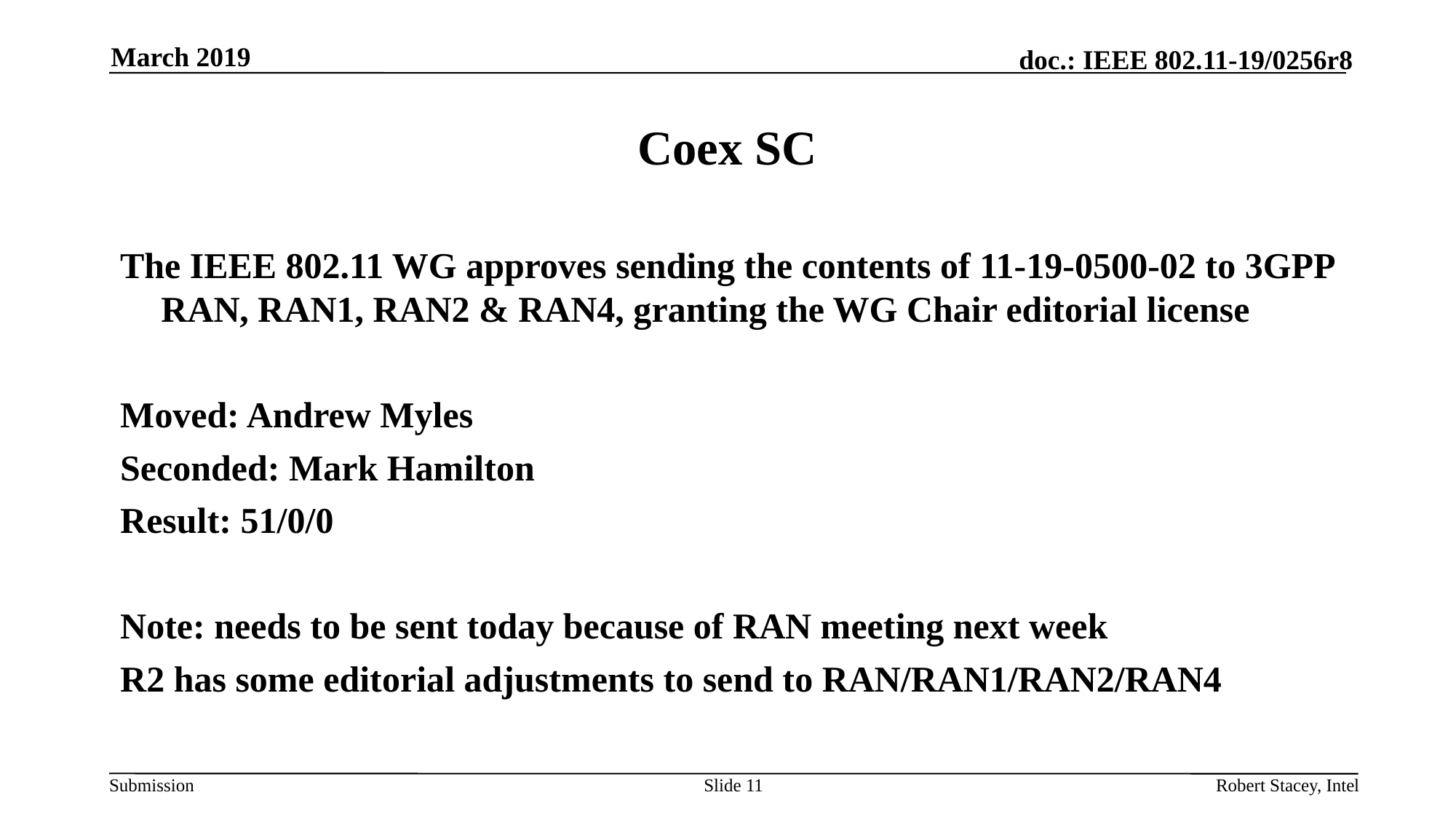

March 2019
# Coex SC
The IEEE 802.11 WG approves sending the contents of 11-19-0500-02 to 3GPP RAN, RAN1, RAN2 & RAN4, granting the WG Chair editorial license

Moved: Andrew Myles
Seconded: Mark Hamilton
Result: 51/0/0

Note: needs to be sent today because of RAN meeting next week
R2 has some editorial adjustments to send to RAN/RAN1/RAN2/RAN4

Slide 11
Robert Stacey, Intel